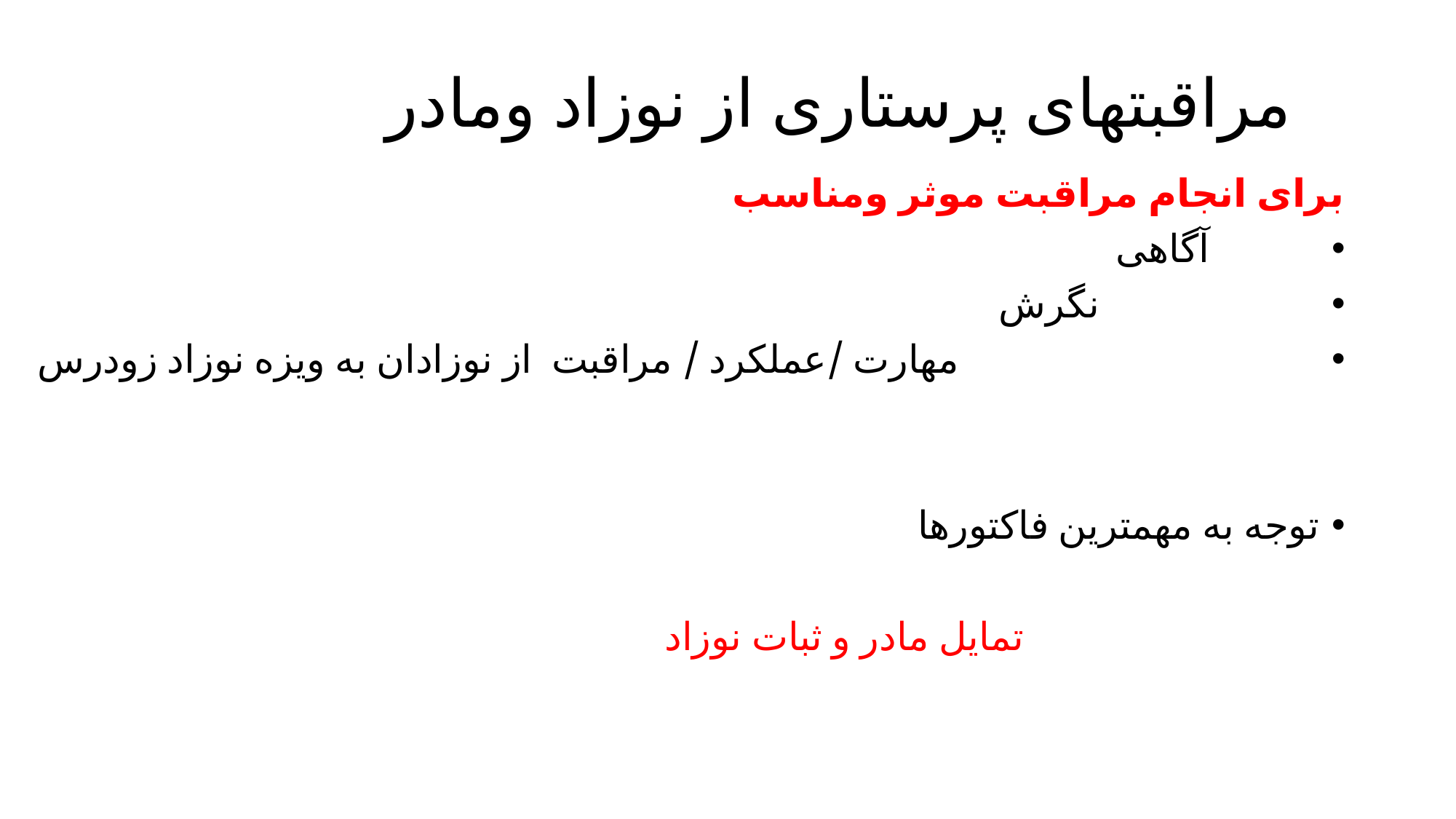

# مراقبتهای پرستاری از نوزاد ومادر
برای انجام مراقبت موثر ومناسب
           آگاهی
                      نگرش
                                    مهارت /عملکرد / مراقبت  از نوزادان به ویزه نوزاد زودرس

توجه به مهمترین فاکتورها

                                تمایل مادر و ثبات نوزاد